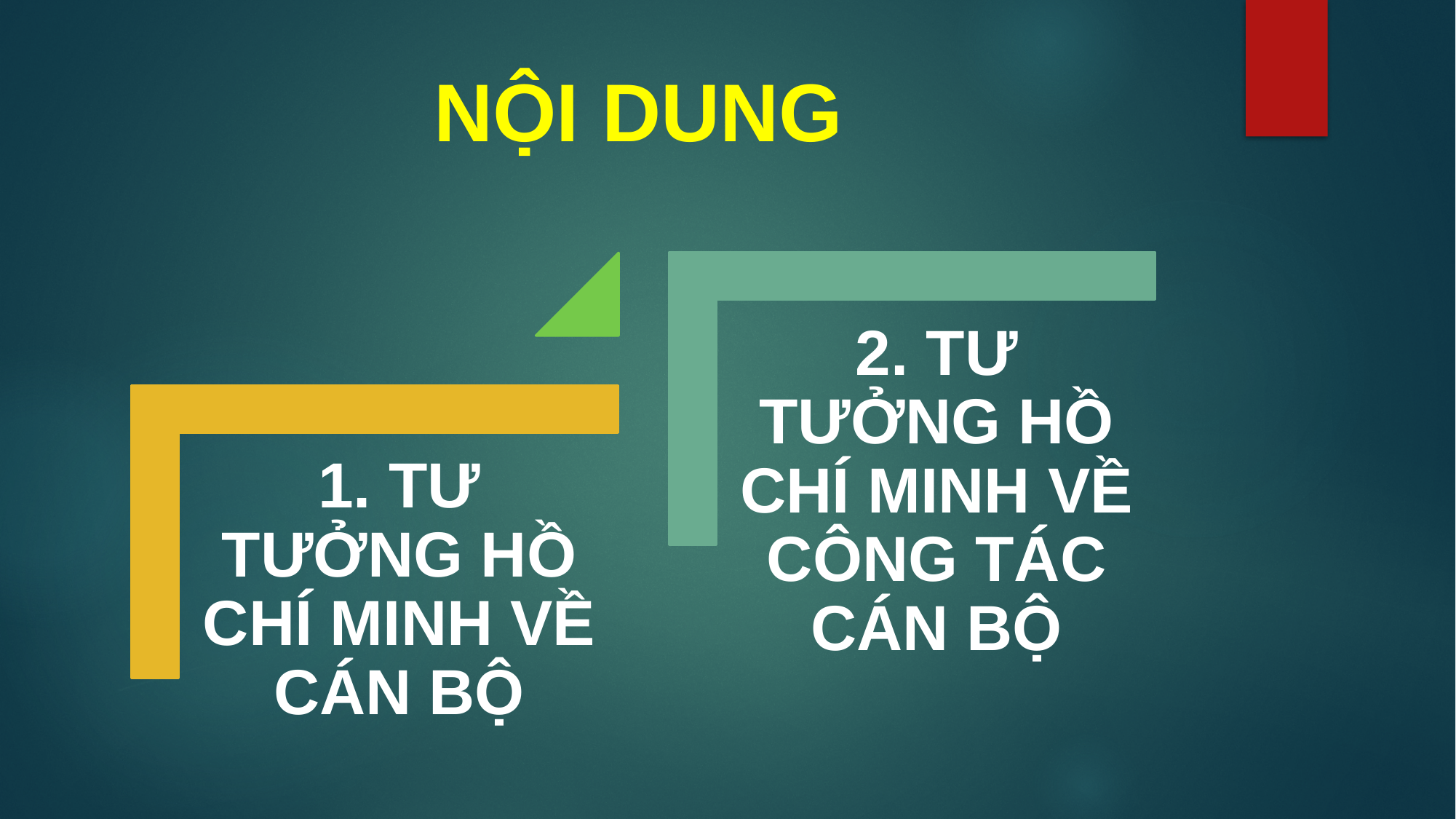

# NỘI DUNG

2. TƯ TƯỞNG HỒ CHÍ MINH VỀ CÔNG TÁC CÁN BỘ
1. TƯ TƯỞNG HỒ CHÍ MINH VỀ CÁN BỘ